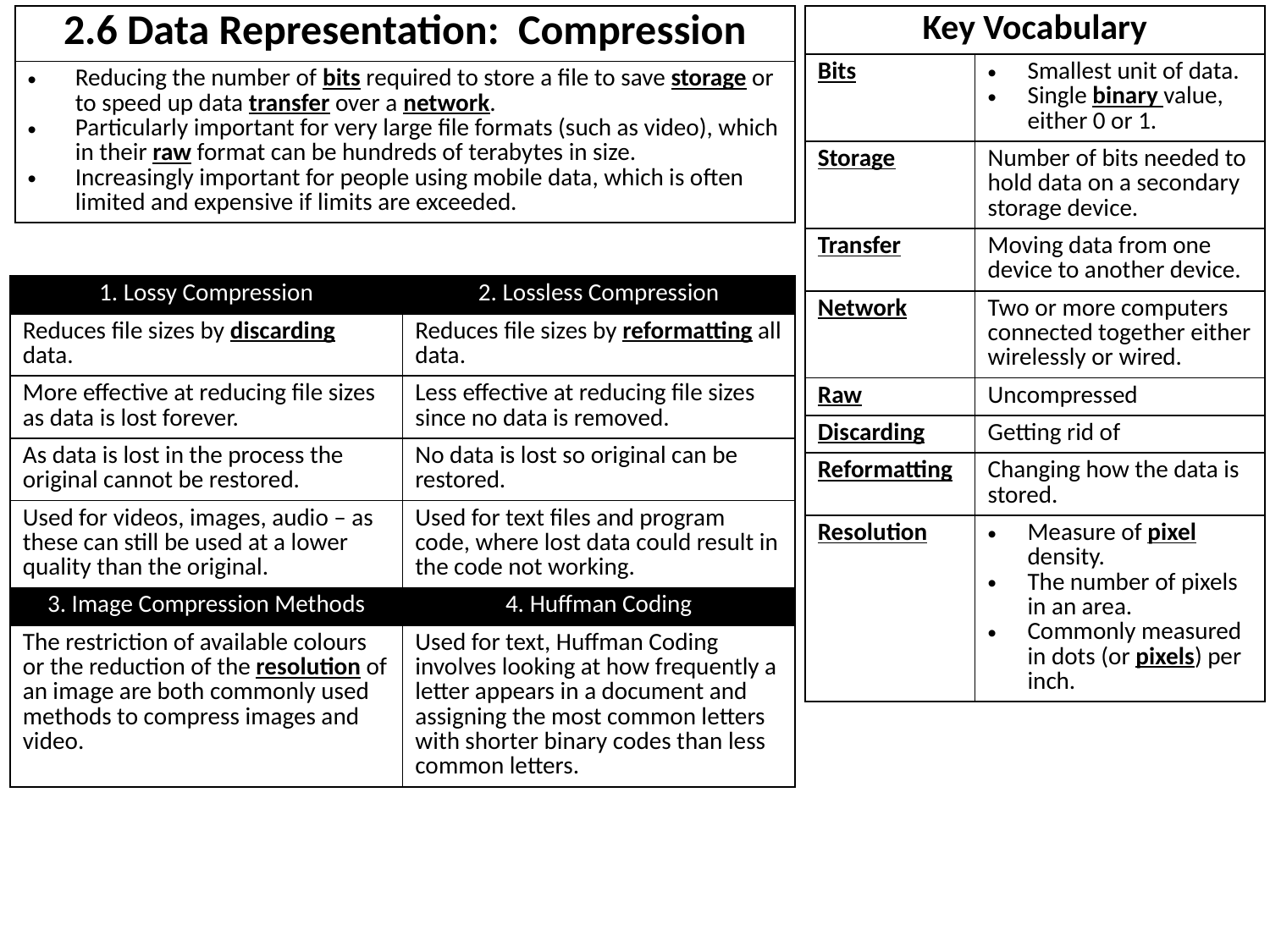

| Key Vocabulary |  |
| --- | --- |
| Bits | Smallest unit of data. Single binary value, either 0 or 1. |
| Storage | Number of bits needed to hold data on a secondary storage device. |
| Transfer | Moving data from one device to another device. |
| Network | Two or more computers connected together either wirelessly or wired. |
| Raw | Uncompressed |
| Discarding | Getting rid of |
| Reformatting | Changing how the data is stored. |
| Resolution | Measure of pixel density. The number of pixels in an area. Commonly measured in dots (or pixels) per inch. |
| 2.6 Data Representation: Compression |
| --- |
| Reducing the number of bits required to store a file to save storage or to speed up data transfer over a network. Particularly important for very large file formats (such as video), which in their raw format can be hundreds of terabytes in size. Increasingly important for people using mobile data, which is often limited and expensive if limits are exceeded. |
| 1. Lossy Compression | 2. Lossless Compression |
| --- | --- |
| Reduces file sizes by discarding data. | Reduces file sizes by reformatting all data. |
| More effective at reducing file sizes as data is lost forever. | Less effective at reducing file sizes since no data is removed. |
| As data is lost in the process the original cannot be restored. | No data is lost so original can be restored. |
| Used for videos, images, audio – as these can still be used at a lower quality than the original. | Used for text files and program code, where lost data could result in the code not working. |
| 3. Image Compression Methods | 4. Huffman Coding |
| The restriction of available colours or the reduction of the resolution of an image are both commonly used methods to compress images and video. | Used for text, Huffman Coding involves looking at how frequently a letter appears in a document and assigning the most common letters with shorter binary codes than less common letters. |